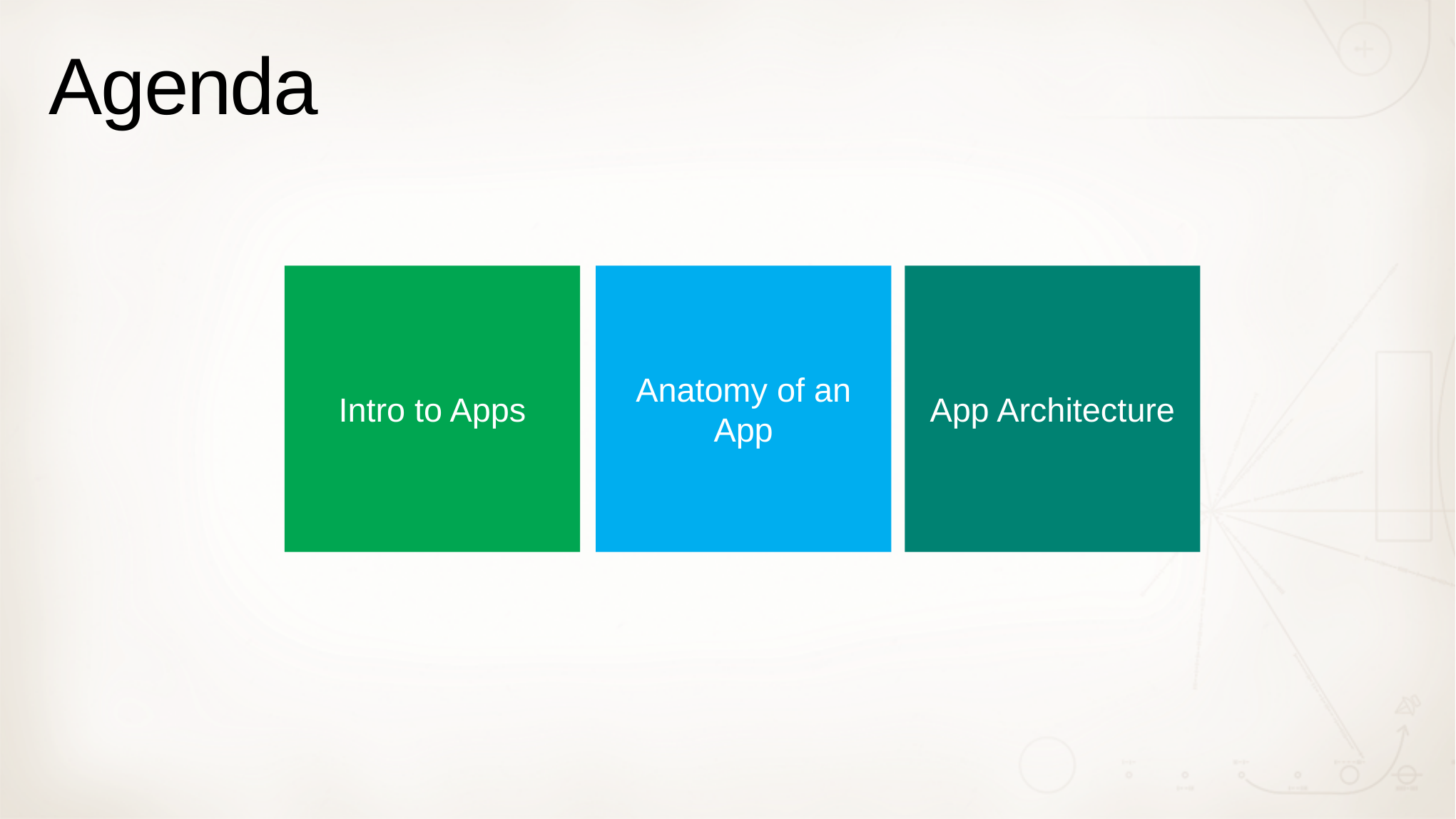

# Agenda
Intro to Apps
Anatomy of an App
App Architecture